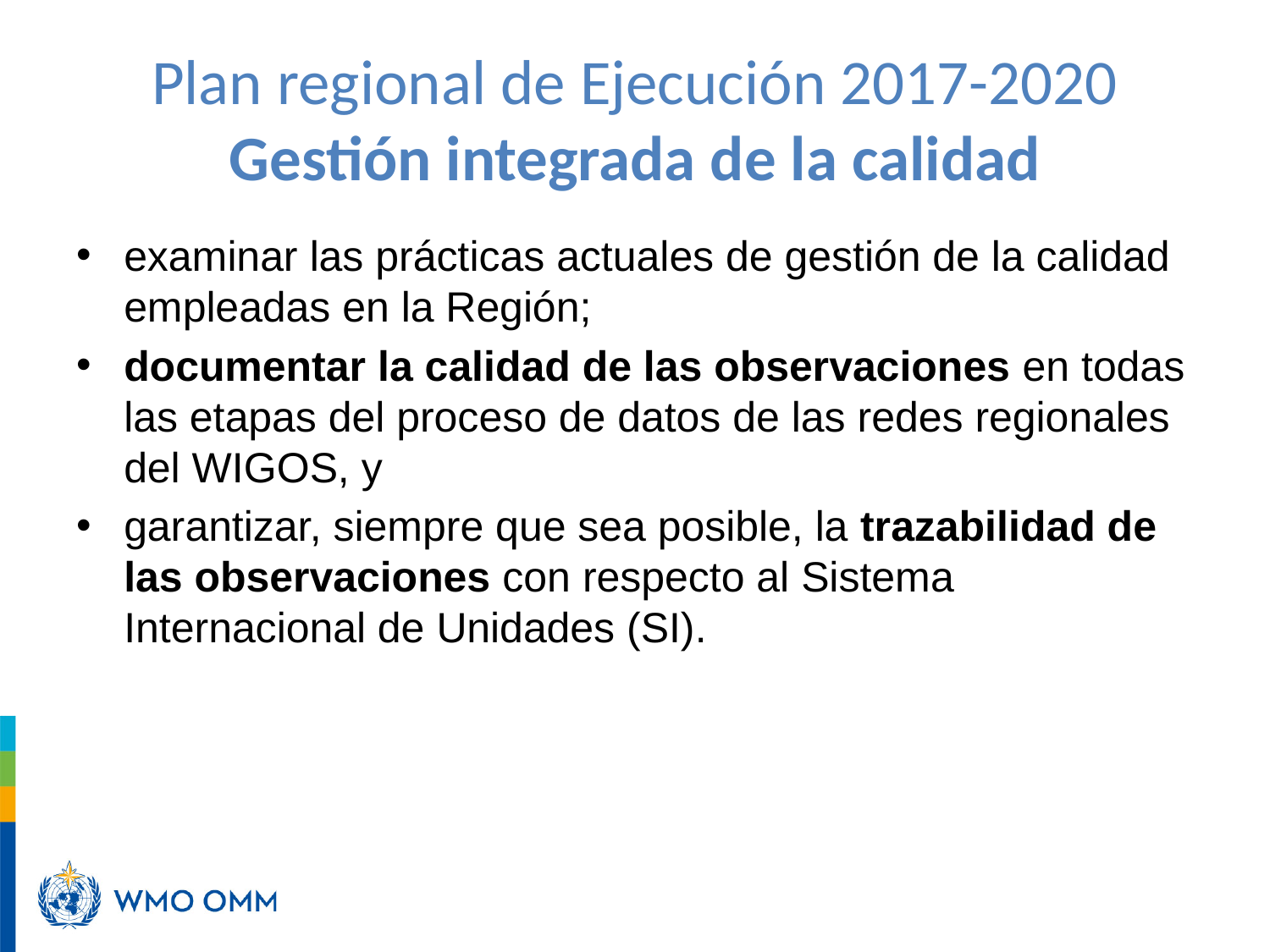

# Plan regional de Ejecución 2017-2020 Gestión integrada de la calidad
examinar las prácticas actuales de gestión de la calidad empleadas en la Región;
documentar la calidad de las observaciones en todas las etapas del proceso de datos de las redes regionales del WIGOS, y
garantizar, siempre que sea posible, la trazabilidad de las observaciones con respecto al Sistema Internacional de Unidades (SI).